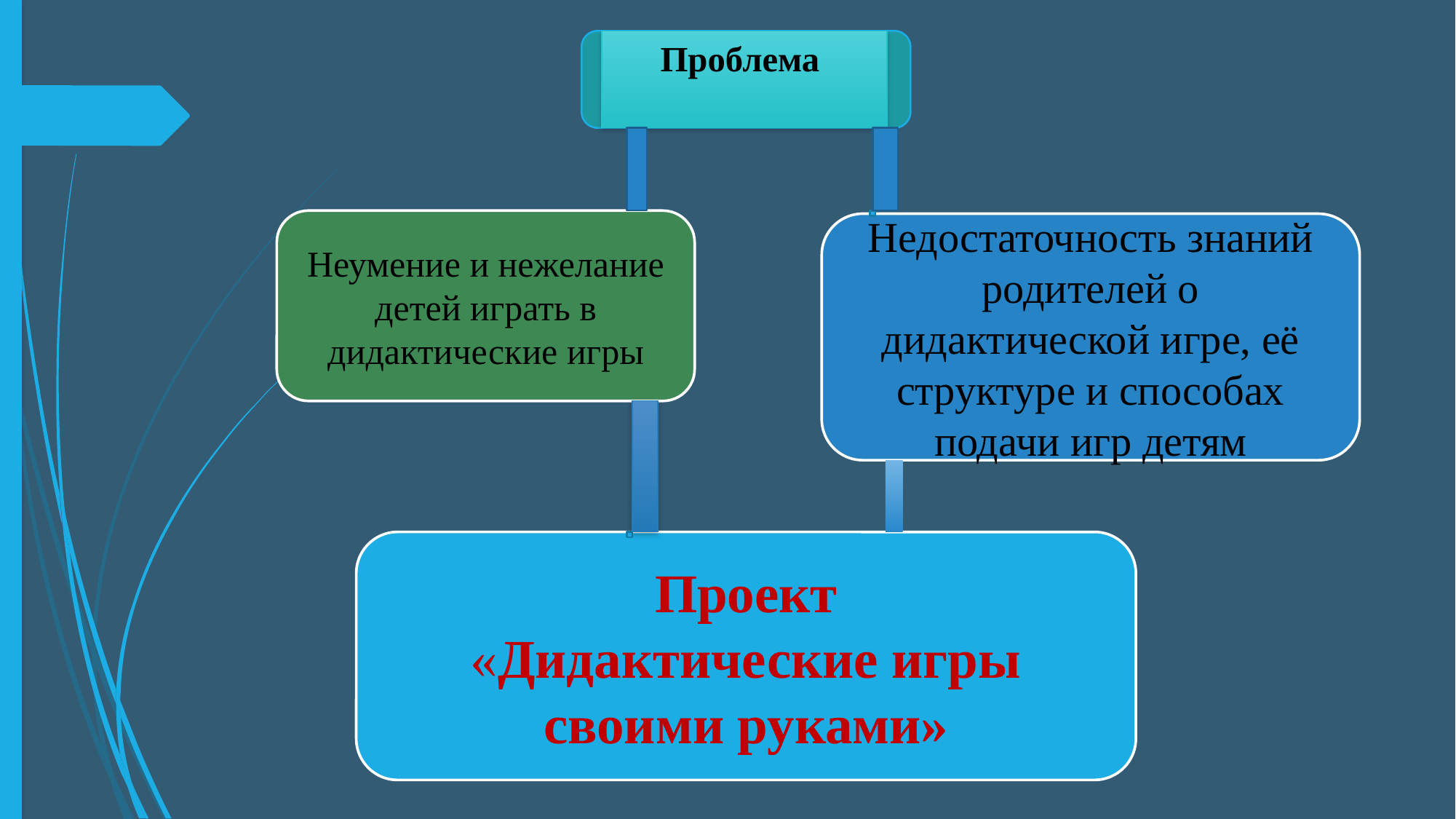

# Проблема

Неумение и нежелание детей играть в дидактические игры

Недостаточность знаний родителей о дидактической игре, её структуре и способах подачи игр детям

Проект
«Дидактические игры своими руками»